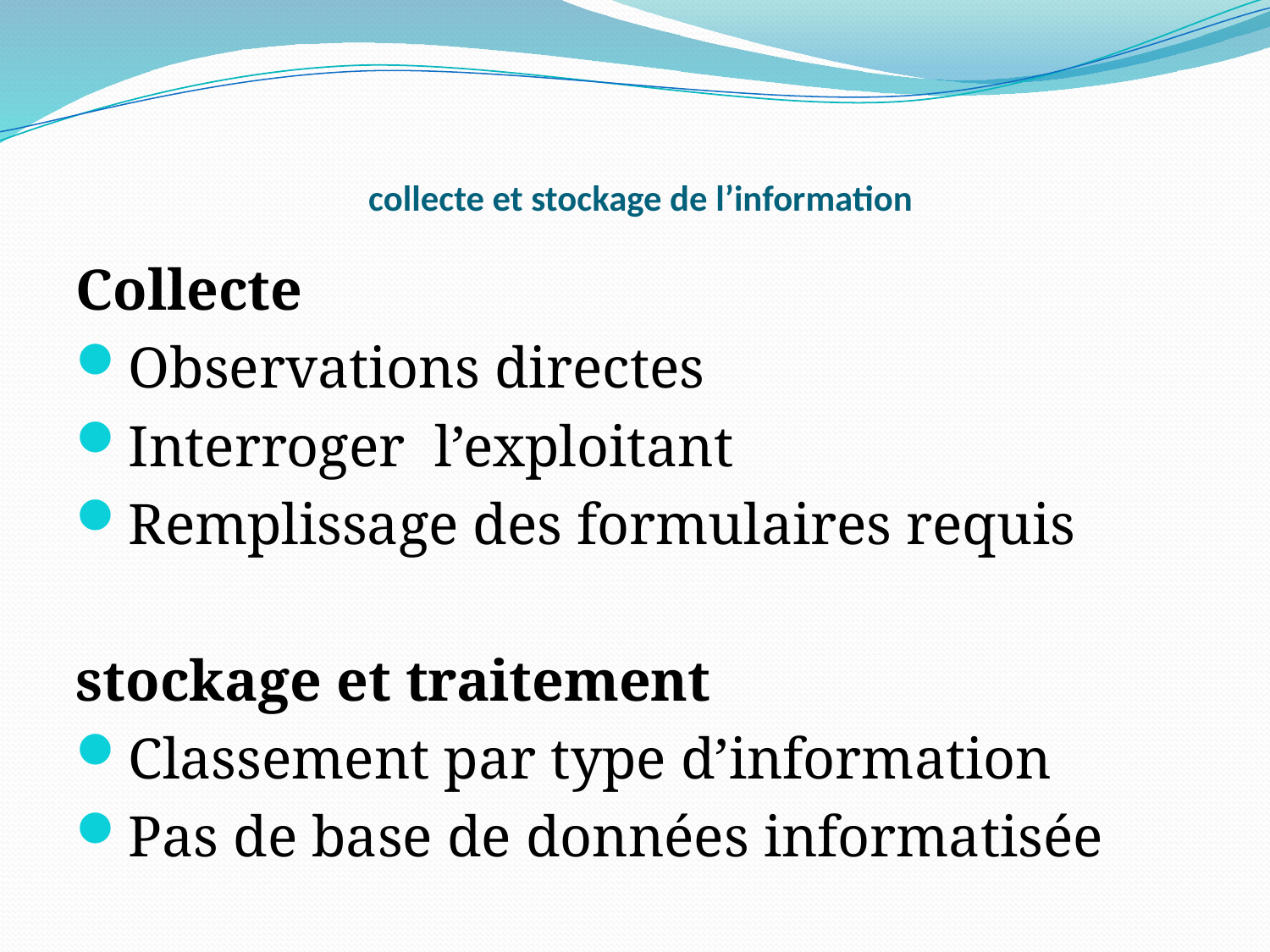

# collecte et stockage de l’information
Collecte
Observations directes
Interroger  l’exploitant
Remplissage des formulaires requis

stockage et traitement
Classement par type d’information
Pas de base de données informatisée